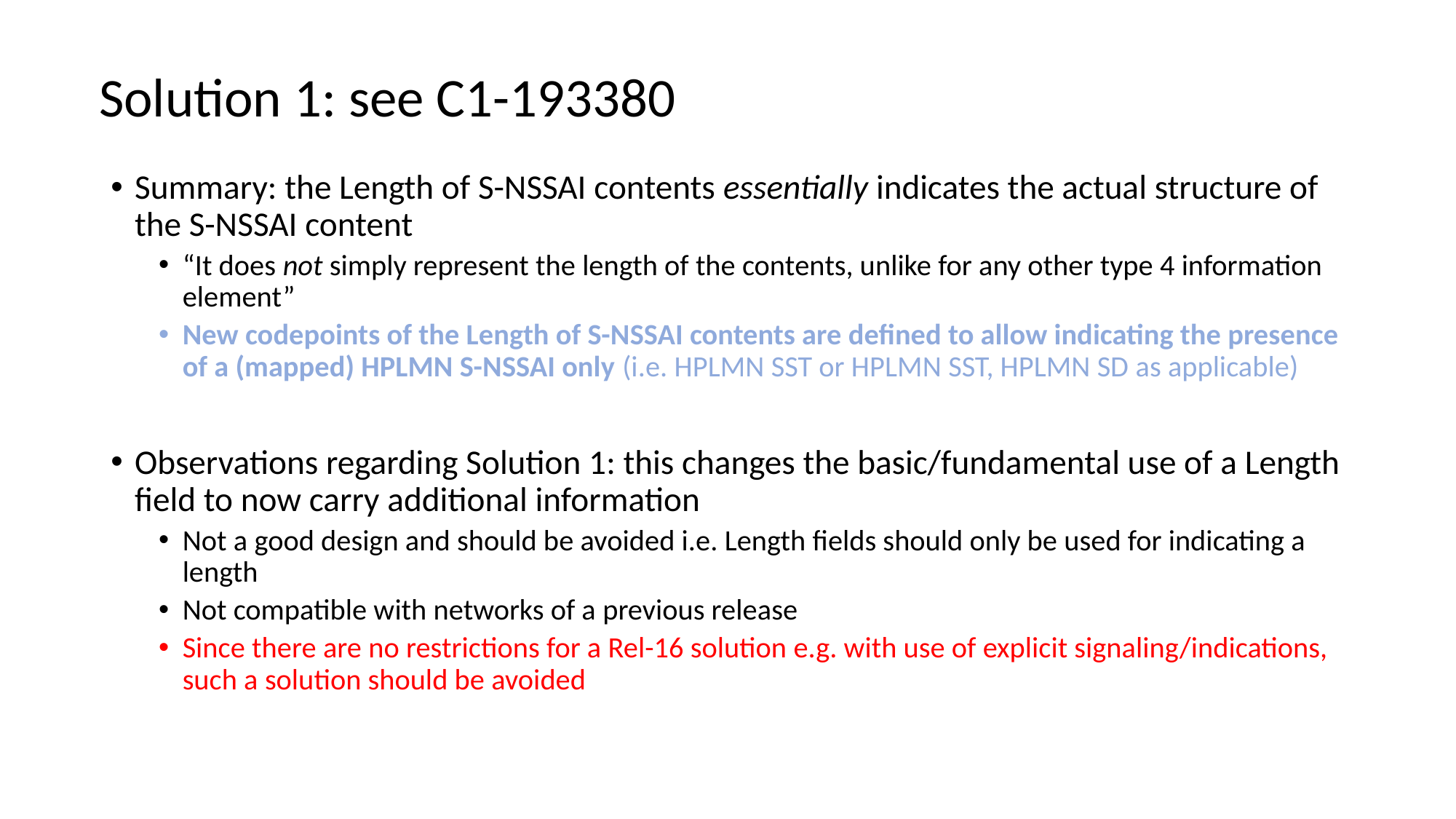

# Solution 1: see C1-193380
Summary: the Length of S-NSSAI contents essentially indicates the actual structure of the S-NSSAI content
“It does not simply represent the length of the contents, unlike for any other type 4 information element”
New codepoints of the Length of S-NSSAI contents are defined to allow indicating the presence of a (mapped) HPLMN S-NSSAI only (i.e. HPLMN SST or HPLMN SST, HPLMN SD as applicable)

Observations regarding Solution 1: this changes the basic/fundamental use of a Length field to now carry additional information
Not a good design and should be avoided i.e. Length fields should only be used for indicating a length
Not compatible with networks of a previous release
Since there are no restrictions for a Rel-16 solution e.g. with use of explicit signaling/indications, such a solution should be avoided